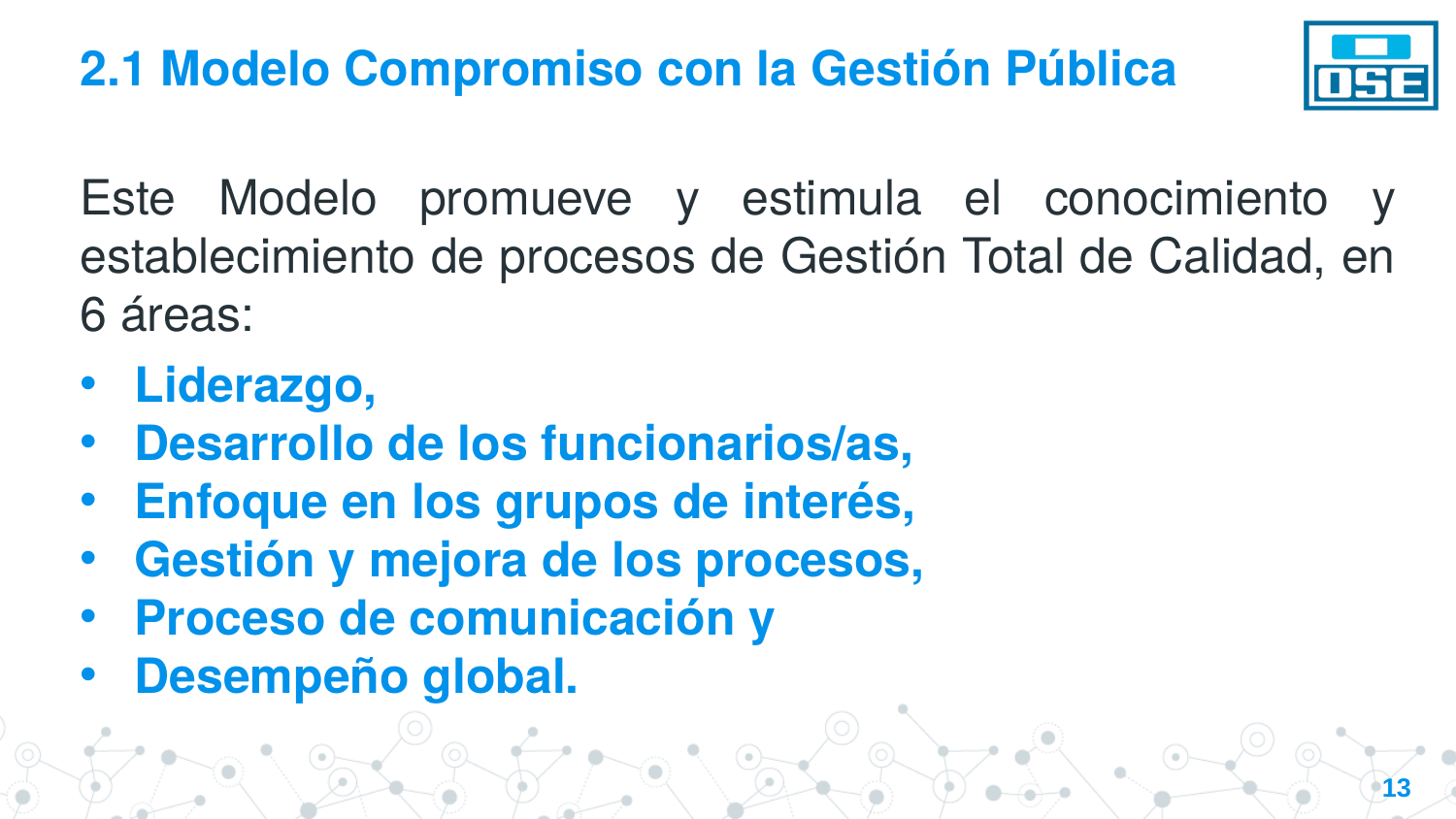

# 2.1 Modelo Compromiso con la Gestión Pública
Este Modelo promueve y estimula el conocimiento y establecimiento de procesos de Gestión Total de Calidad, en 6 áreas:
Liderazgo,
Desarrollo de los funcionarios/as,
Enfoque en los grupos de interés,
Gestión y mejora de los procesos,
Proceso de comunicación y
Desempeño global.
13